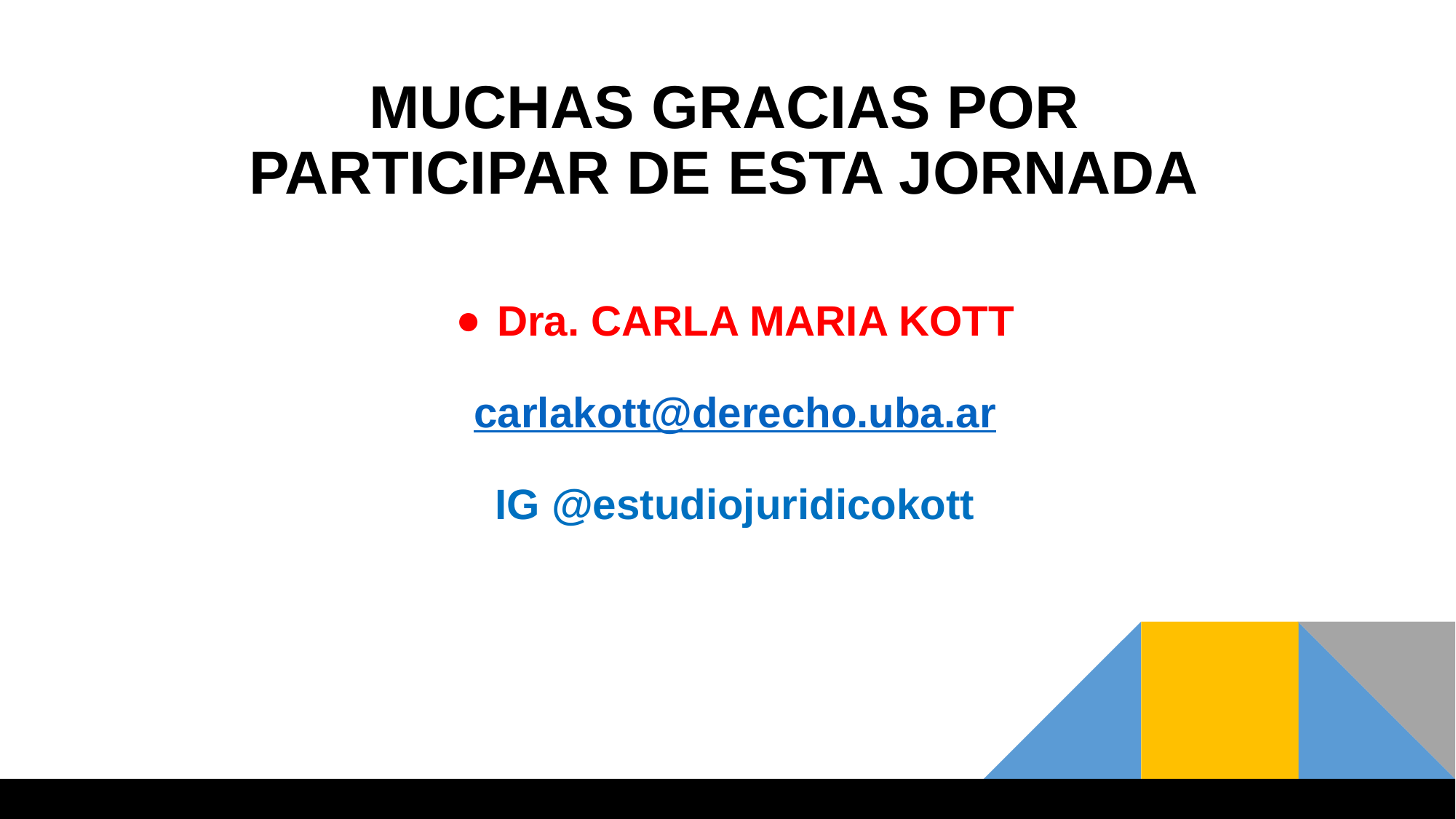

# MUCHAS GRACIAS POR PARTICIPAR DE ESTA JORNADA

Dra. CARLA MARIA KOTT

carlakott@derecho.uba.ar

IG @estudiojuridicokott